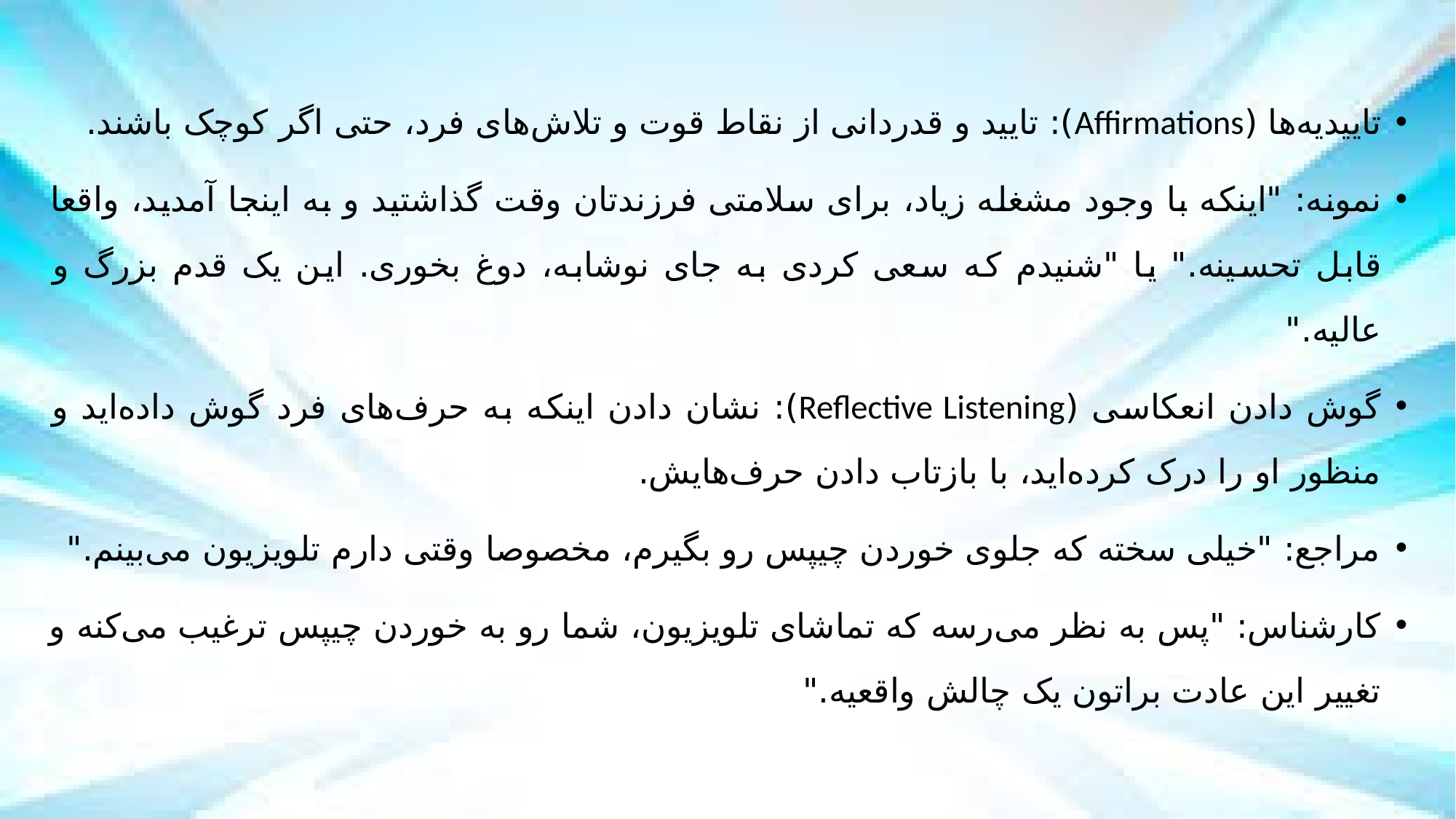

تاییدیه‌ها (Affirmations): تایید و قدردانی از نقاط قوت و تلاش‌های فرد، حتی اگر کوچک باشند.
نمونه: "اینکه با وجود مشغله زیاد، برای سلامتی فرزندتان وقت گذاشتید و به اینجا آمدید، واقعا قابل تحسینه." یا "شنیدم که سعی کردی به جای نوشابه، دوغ بخوری. این یک قدم بزرگ و عالیه."
گوش دادن انعکاسی (Reflective Listening): نشان دادن اینکه به حرف‌های فرد گوش داده‌اید و منظور او را درک کرده‌اید، با بازتاب دادن حرف‌هایش.
مراجع: "خیلی سخته که جلوی خوردن چیپس رو بگیرم، مخصوصا وقتی دارم تلویزیون می‌بینم."
کارشناس: "پس به نظر می‌رسه که تماشای تلویزیون، شما رو به خوردن چیپس ترغیب می‌کنه و تغییر این عادت براتون یک چالش واقعیه."